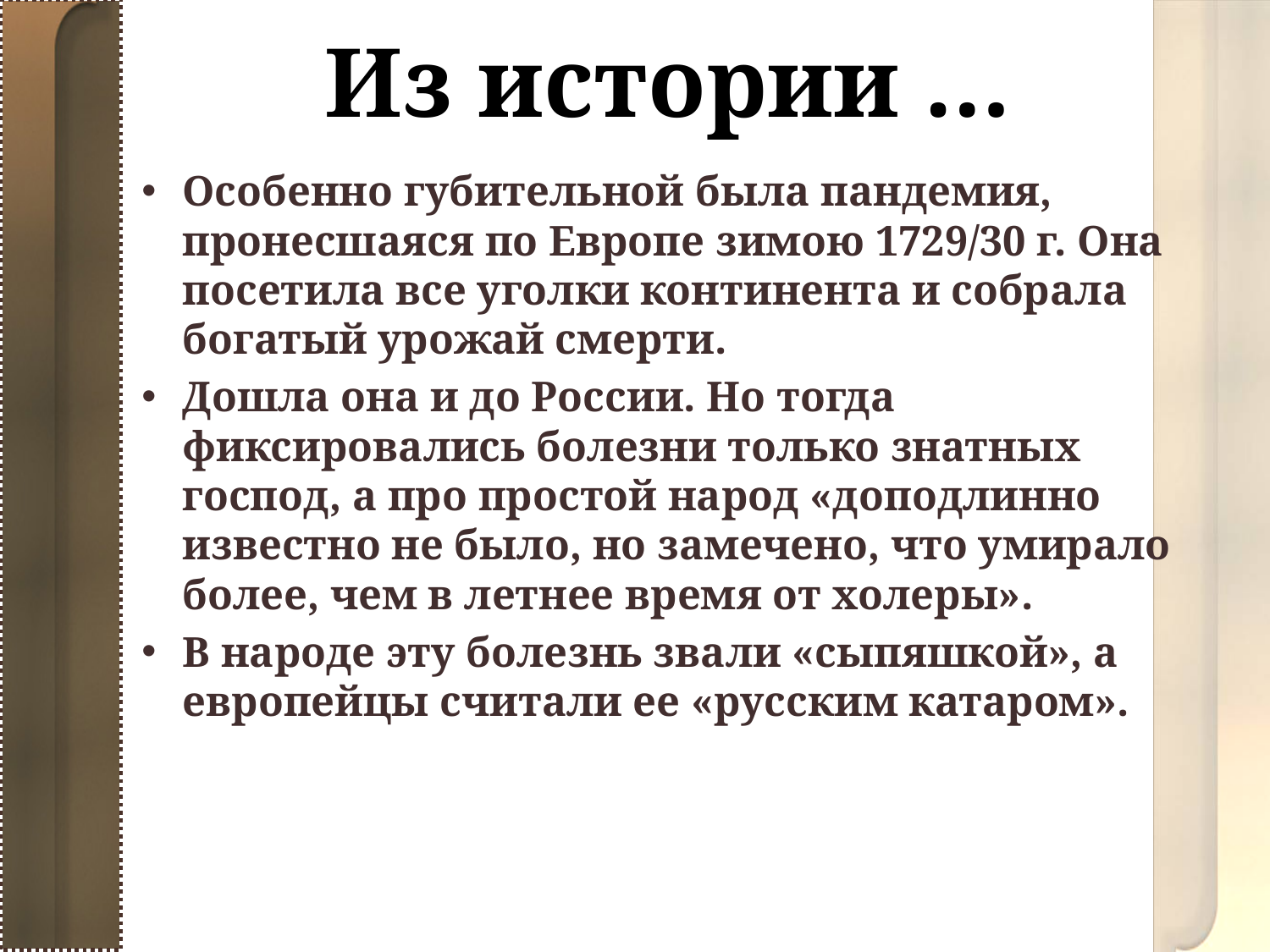

# Из истории …
Особенно губительной была пандемия, пронесшаяся по Европе зимою 1729/30 г. Она посетила все уголки континента и собрала богатый урожай смерти.
Дошла она и до России. Но тогда фиксировались болезни только знатных господ, а про простой народ «доподлинно известно не было, но замечено, что умирало более, чем в летнее время от холеры».
В народе эту болезнь звали «сыпяшкой», а европейцы считали ее «русским катаром».